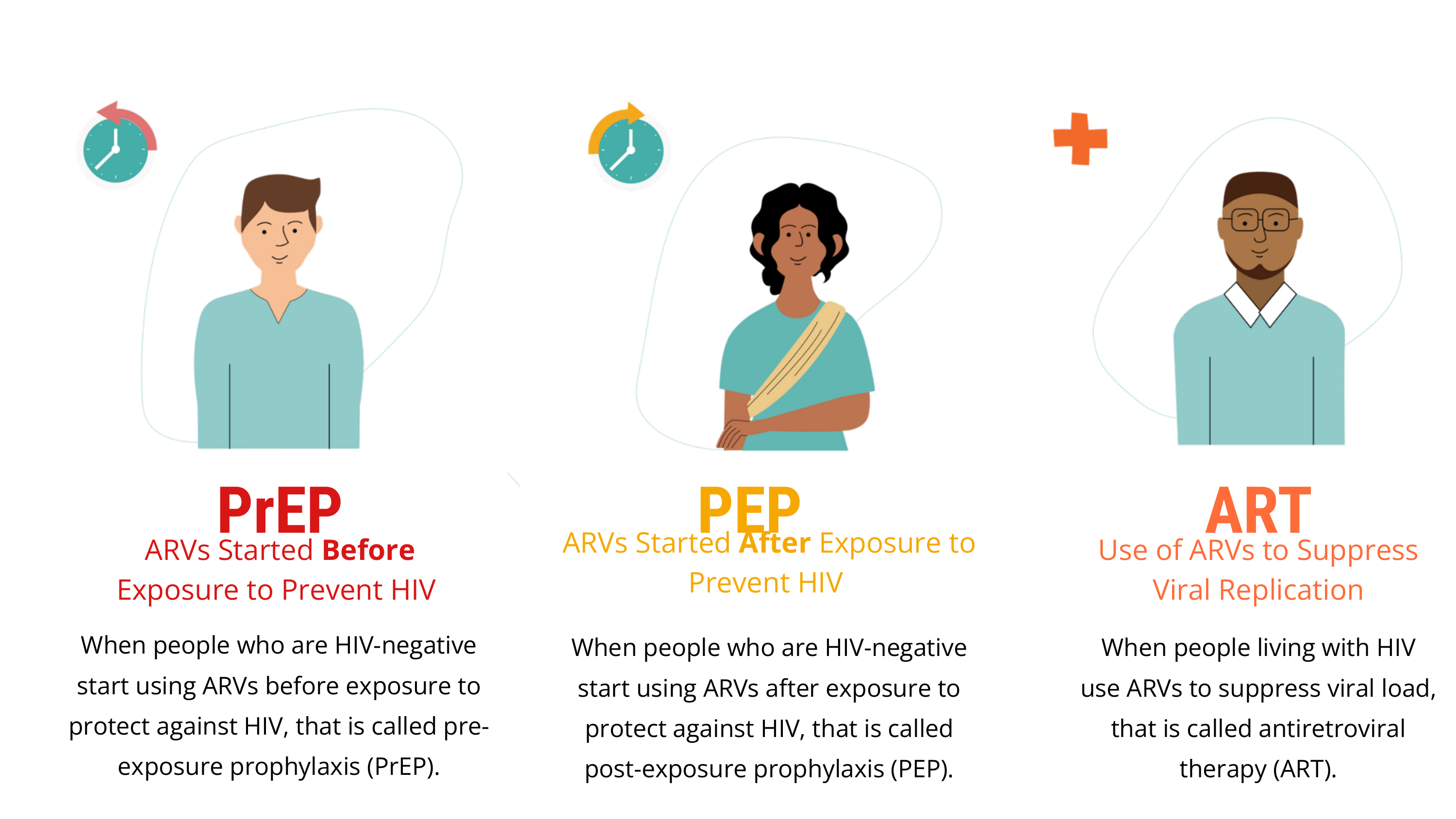

PrEP
PEP
ART
ARVs Started After Exposure to Prevent HIV
ARVs Started Before Exposure to Prevent HIV
Use of ARVs to Suppress Viral Replication
When people who are HIV-negative start using ARVs before exposure to protect against HIV, that is called pre-exposure prophylaxis (PrEP).
When people who are HIV-negative start using ARVs after exposure to protect against HIV, that is called post-exposure prophylaxis (PEP).
When people living with HIV use ARVs to suppress viral load, that is called antiretroviral therapy (ART).